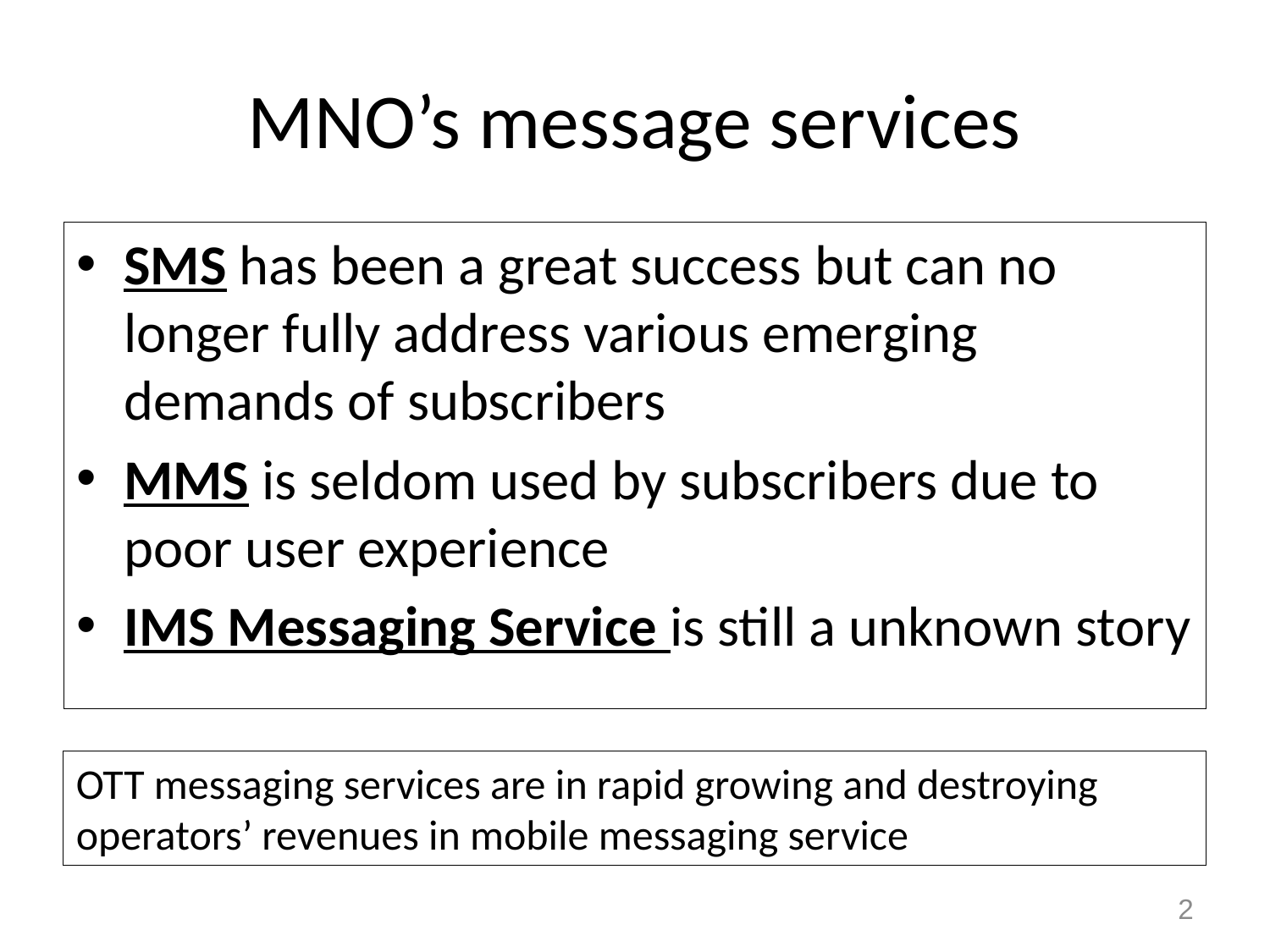

# MNO’s message services
SMS has been a great success but can no longer fully address various emerging demands of subscribers
MMS is seldom used by subscribers due to poor user experience
IMS Messaging Service is still a unknown story
OTT messaging services are in rapid growing and destroying operators’ revenues in mobile messaging service
2